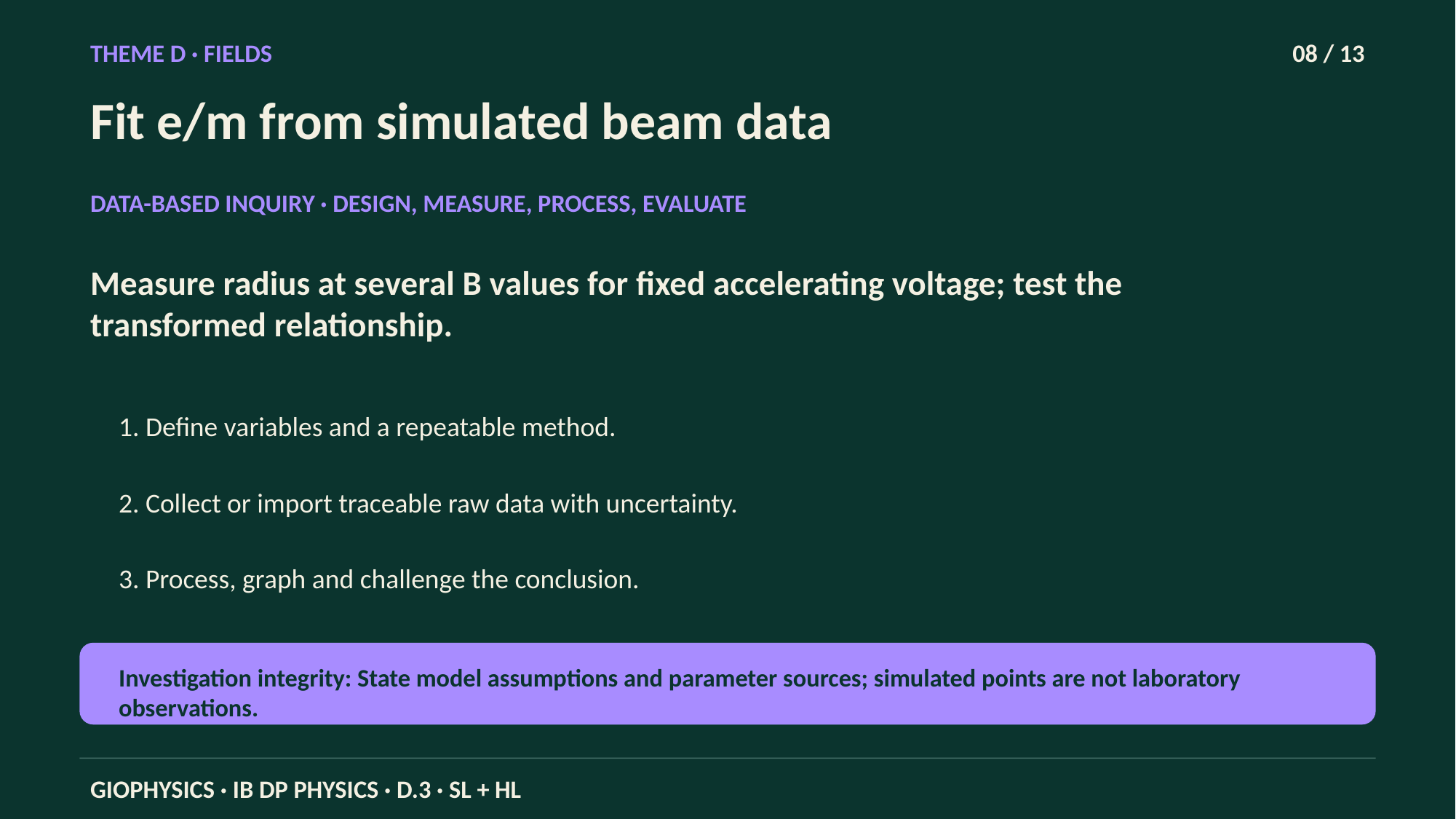

THEME D · FIELDS
08 / 13
Fit e/m from simulated beam data
DATA-BASED INQUIRY · DESIGN, MEASURE, PROCESS, EVALUATE
Measure radius at several B values for fixed accelerating voltage; test the transformed relationship.
1. Define variables and a repeatable method.
2. Collect or import traceable raw data with uncertainty.
3. Process, graph and challenge the conclusion.

Investigation integrity: State model assumptions and parameter sources; simulated points are not laboratory observations.

GIOPHYSICS · IB DP PHYSICS · D.3 · SL + HL